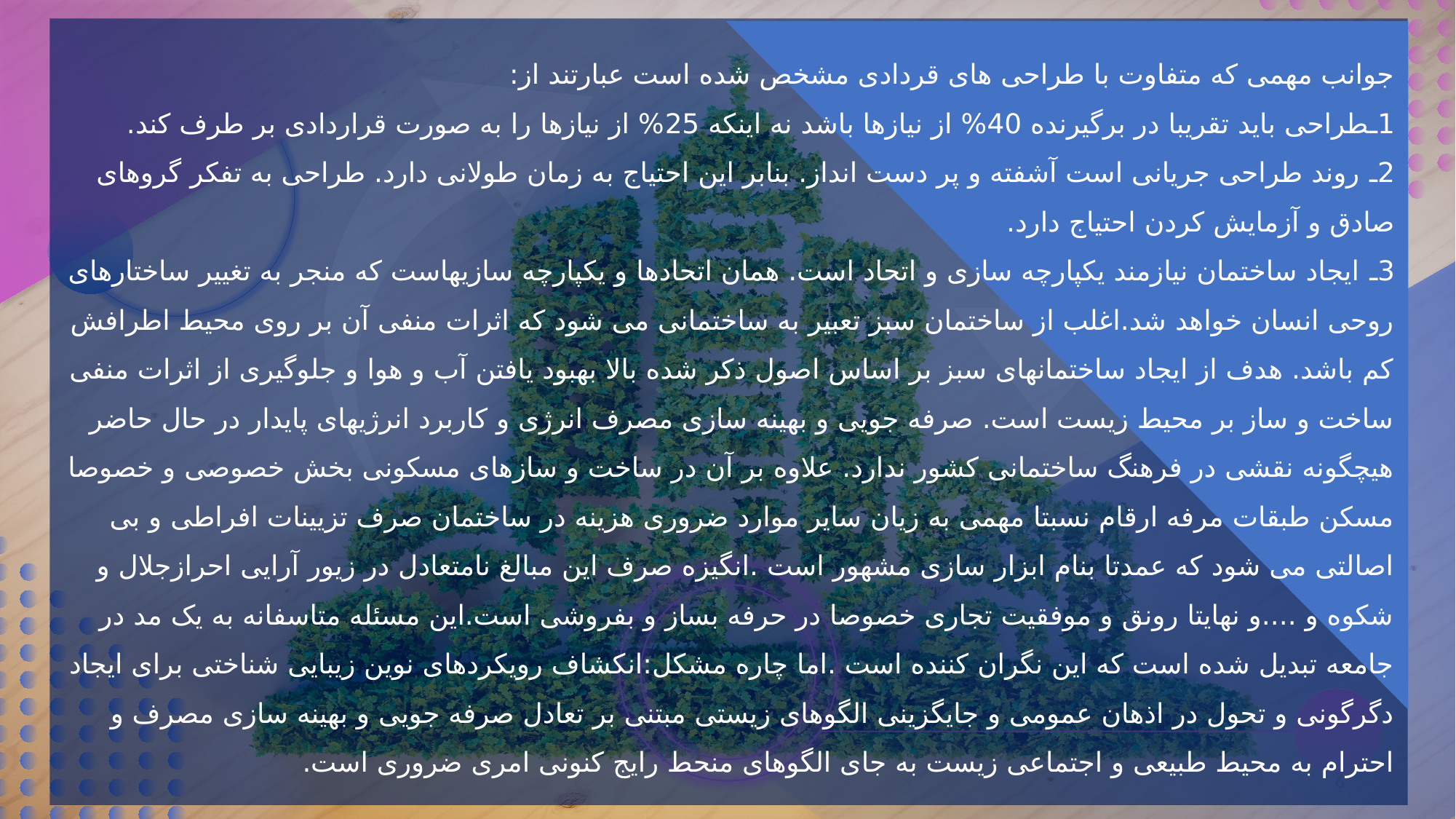

جوانب مهمی که متفاوت با طراحی های قردادی مشخص شده است عبارتند از:
1ـطراحی باید تقریبا در برگیرنده 40% از نیازها باشد نه اینکه 25% از نیازها را به صورت قراردادی بر طرف کند.
2ـ روند طراحی جریانی است آشفته و پر دست انداز. بنابر این احتیاج به زمان طولانی دارد. طراحی به تفکر گروهای صادق و آزمایش کردن احتیاج دارد.
3ـ ایجاد ساختمان نیازمند یکپارچه سازی و اتحاد است. همان اتحادها و یکپارچه سازیهاست که منجر به تغییر ساختارهای روحی انسان خواهد شد.اغلب از ساختمان سبز تعبیر به ساختمانی می شود که اثرات منفی آن بر روی محیط اطرافش کم باشد. هدف از ایجاد ساختمانهای سبز بر اساس اصول ذکر شده بالا بهبود یافتن آب و هوا و جلوگیری از اثرات منفی ساخت و ساز بر محیط زیست است. صرفه جویی و بهینه سازی مصرف انرژی و کاربرد انرژیهای پایدار در حال حاضر هیچگونه نقشی در فرهنگ ساختمانی کشور ندارد. علاوه بر آن در ساخت و سازهای مسکونی بخش خصوصی و خصوصا مسکن طبقات مرفه ارقام نسبتا مهمی به زیان سایر موارد ضروری هزینه در ساختمان صرف تزیینات افراطی و بی اصالتی می شود که عمدتا بنام ابزار سازی مشهور است .انگیزه صرف این مبالغ نامتعادل در زیور آرایی احرازجلال و شکوه و ....و نهایتا رونق و موفقیت تجاری خصوصا در حرفه بساز و بفروشی است.این مسئله متاسفانه به یک مد در جامعه تبدیل شده است که این نگران کننده است .اما چاره مشکل:انکشاف رویکردهای نوین زیبایی شناختی برای ایجاد دگرگونی و تحول در اذهان عمومی و جایگزینی الگوهای زیستی مبتنی بر تعادل صرفه جویی و بهینه سازی مصرف و احترام به محیط طبیعی و اجتماعی زیست به جای الگوهای منحط رایج کنونی امری ضروری است.

6